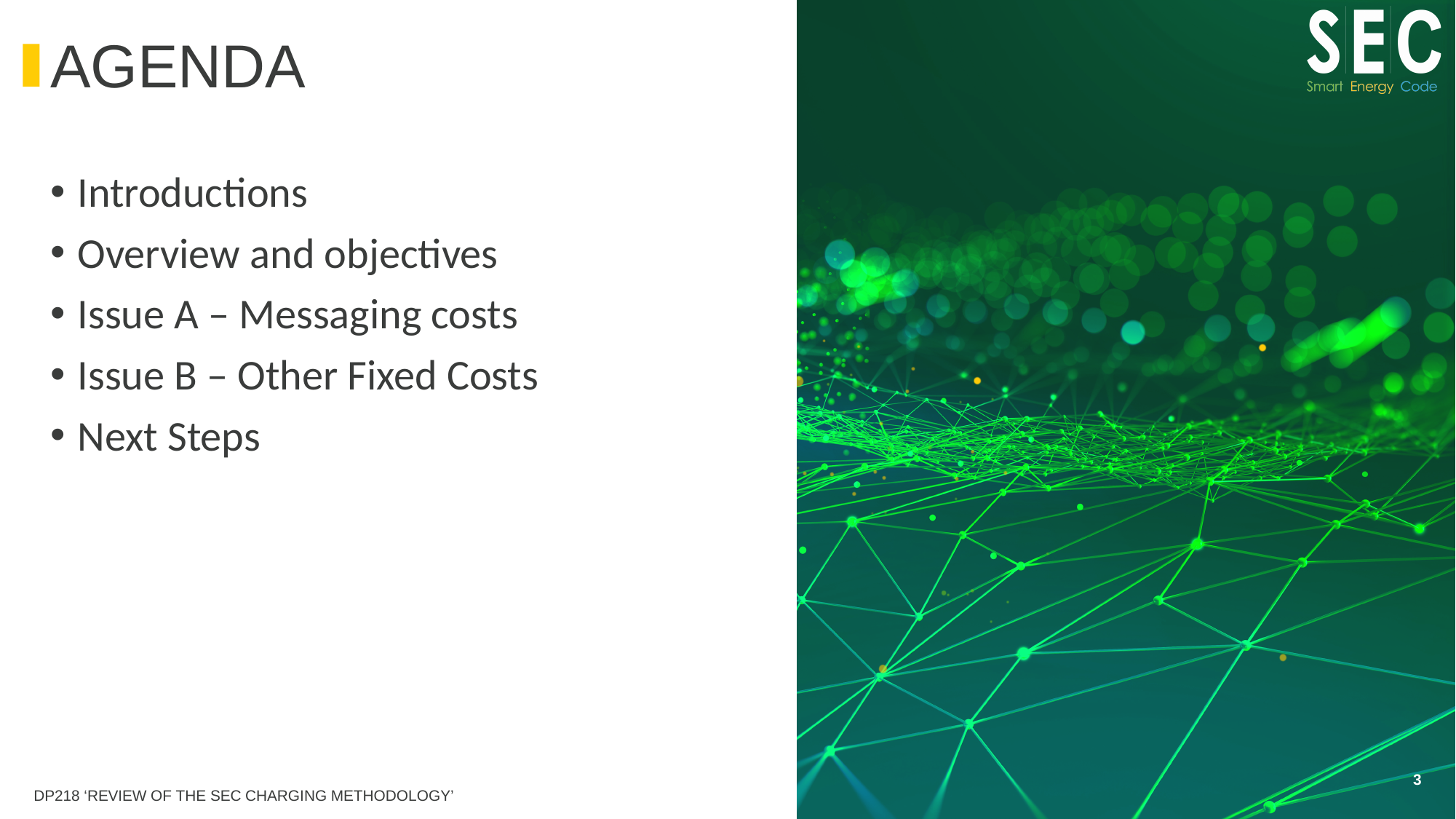

# Agenda
Introductions
Overview and objectives
Issue A – Messaging costs
Issue B – Other Fixed Costs
Next Steps

3
DP218 ‘Review of the SEC Charging Methodology’